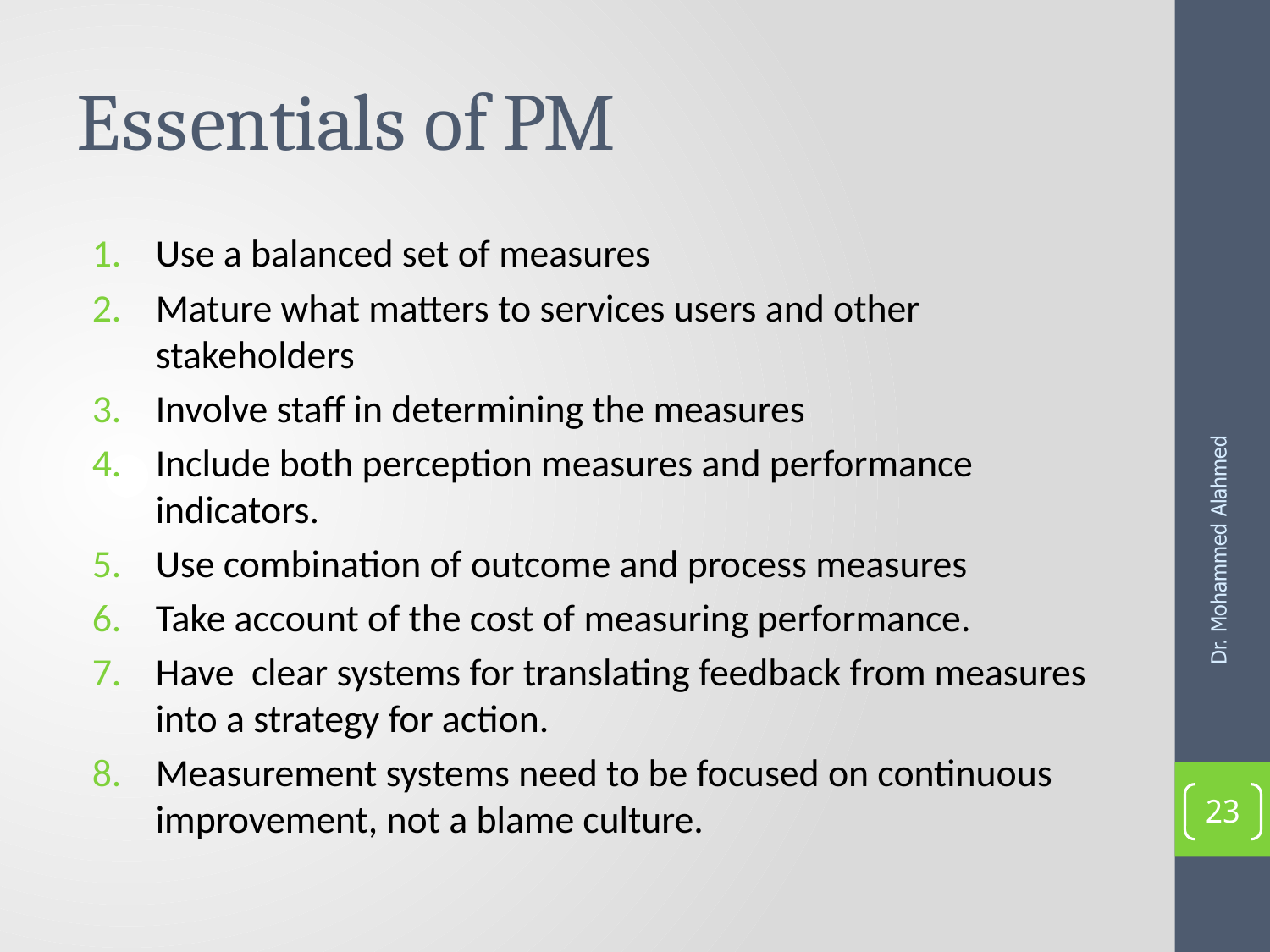

# Essentials of PM
Use a balanced set of measures
Mature what matters to services users and other stakeholders
Involve staff in determining the measures
Include both perception measures and performance indicators.
Use combination of outcome and process measures
Take account of the cost of measuring performance.
Have  clear systems for translating feedback from measures into a strategy for action.
Measurement systems need to be focused on continuous improvement, not a blame culture.

Dr. Mohammed Alahmed
23